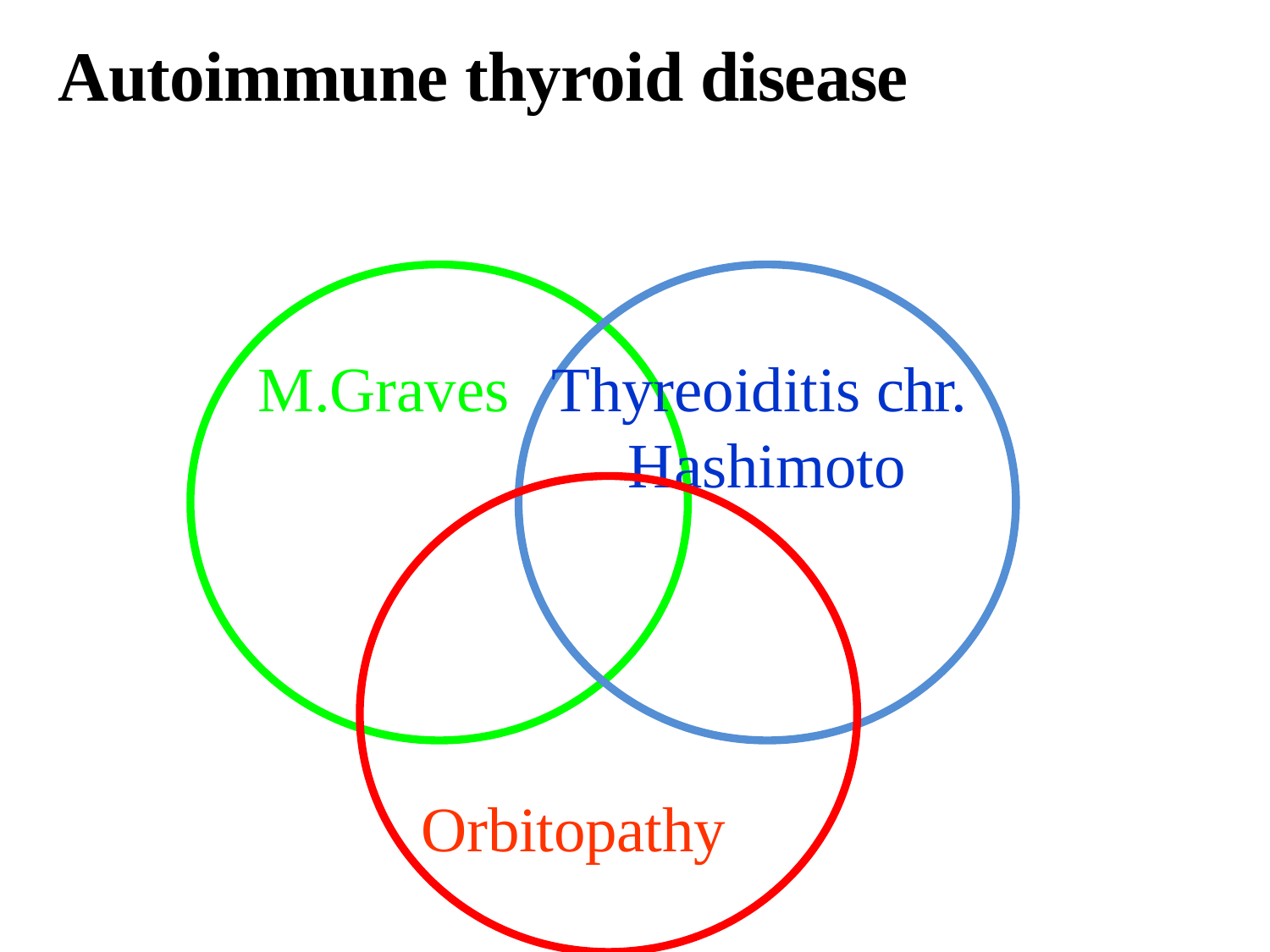

# Autoimmune thyroid disease

M.Graves	Thyreoiditis chr.
Hashimoto

Orbitopathy